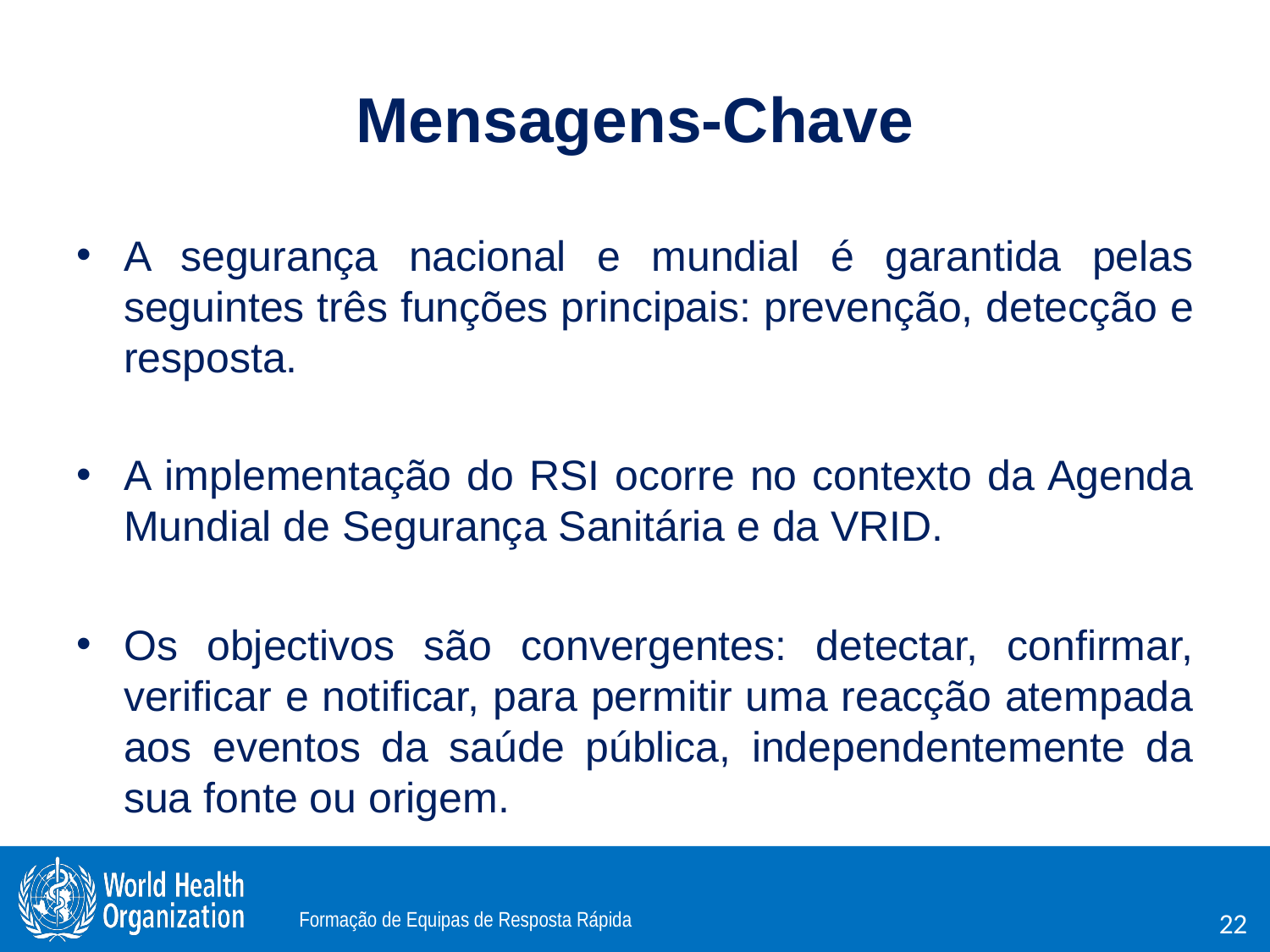

# Mensagens-Chave
A segurança nacional e mundial é garantida pelas seguintes três funções principais: prevenção, detecção e resposta.

A implementação do RSI ocorre no contexto da Agenda Mundial de Segurança Sanitária e da VRID.

Os objectivos são convergentes: detectar, confirmar, verificar e notificar, para permitir uma reacção atempada aos eventos da saúde pública, independentemente da sua fonte ou origem.